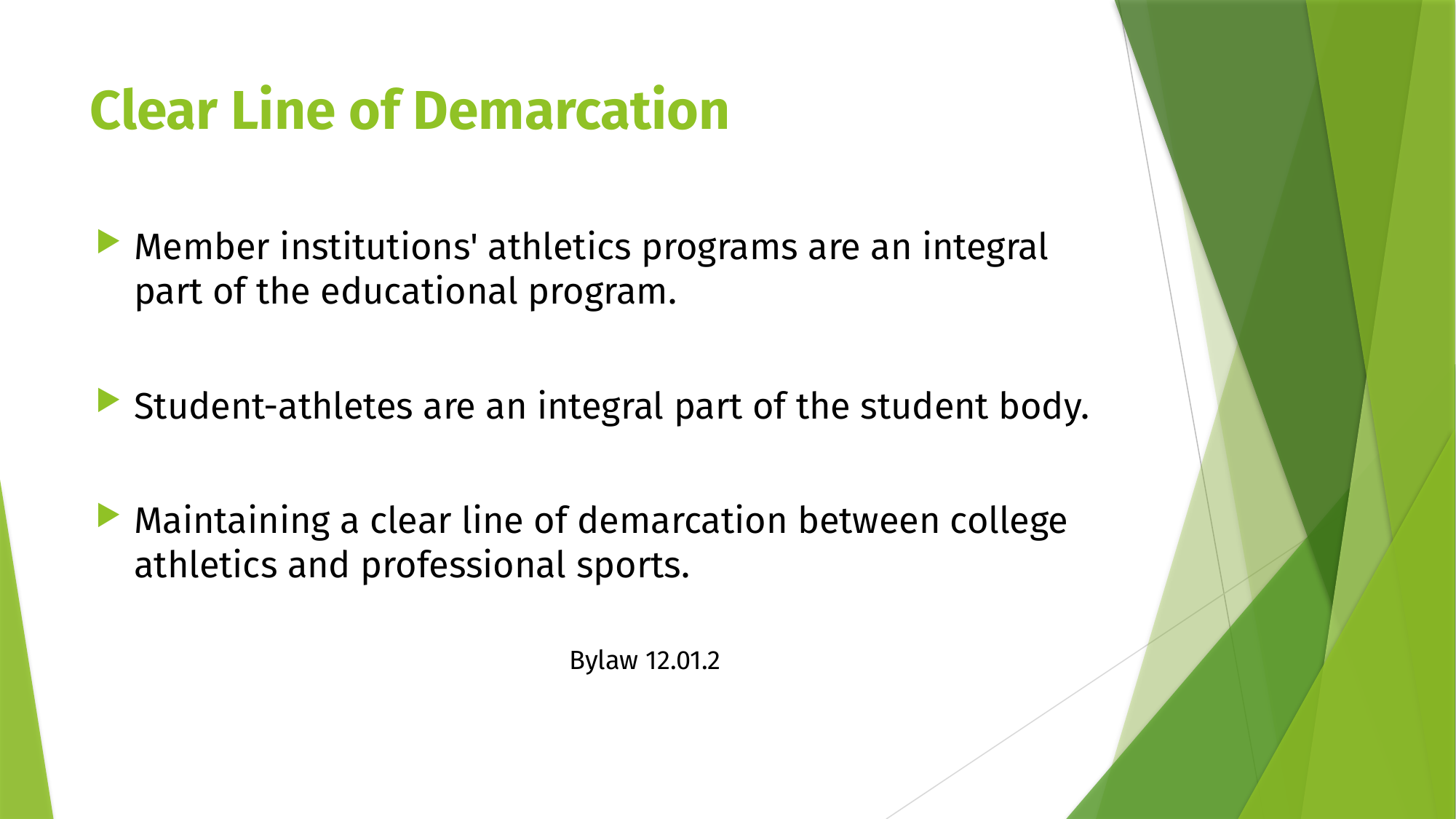

# Clear Line of Demarcation
Member institutions' athletics programs are an integral part of the educational program.

Student-athletes are an integral part of the student body.

Maintaining a clear line of demarcation between college athletics and professional sports.

												Bylaw 12.01.2